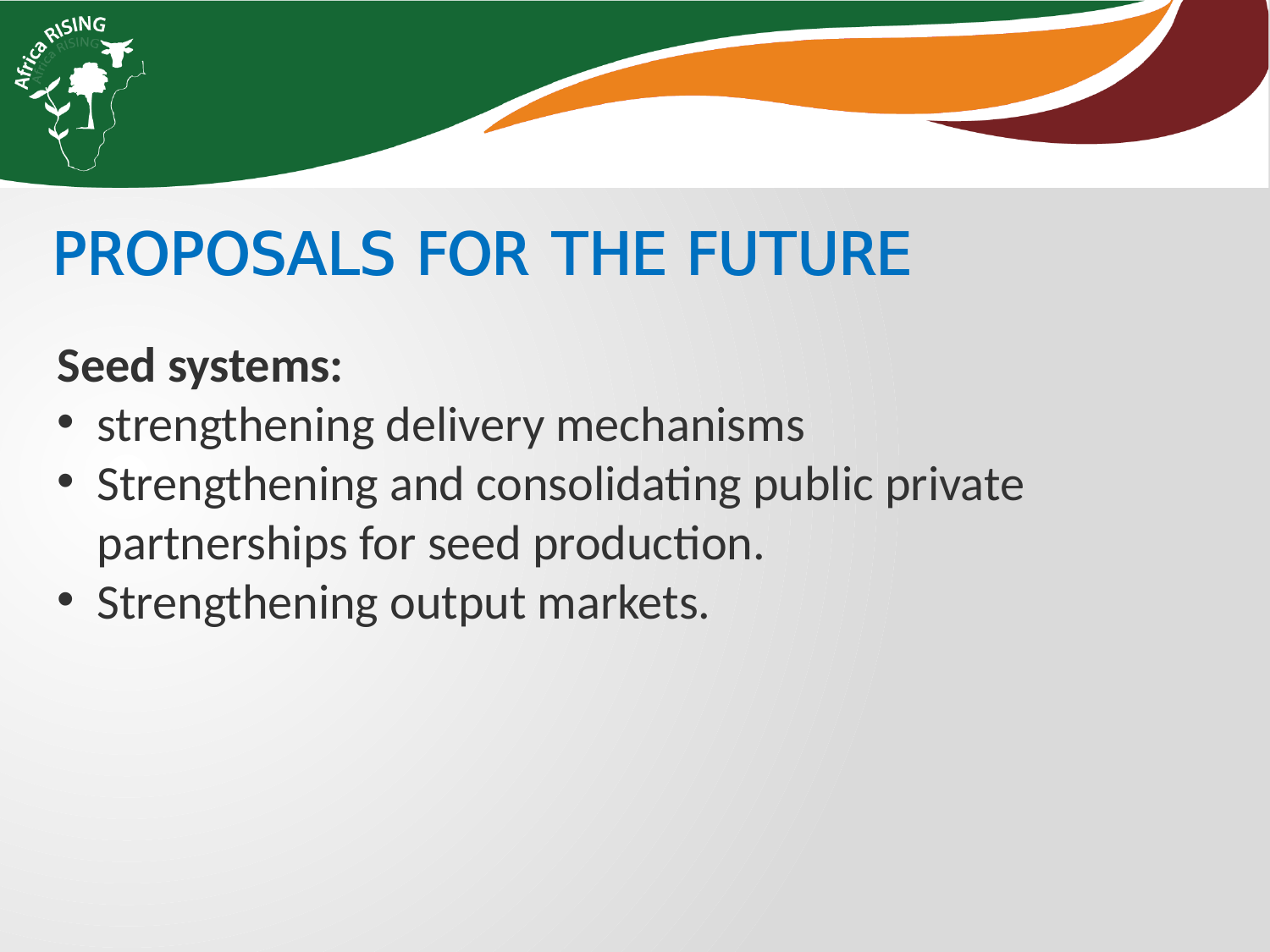

PROPOSALS FOR THE FUTURE

Seed systems:
strengthening delivery mechanisms
Strengthening and consolidating public private partnerships for seed production.
Strengthening output markets.